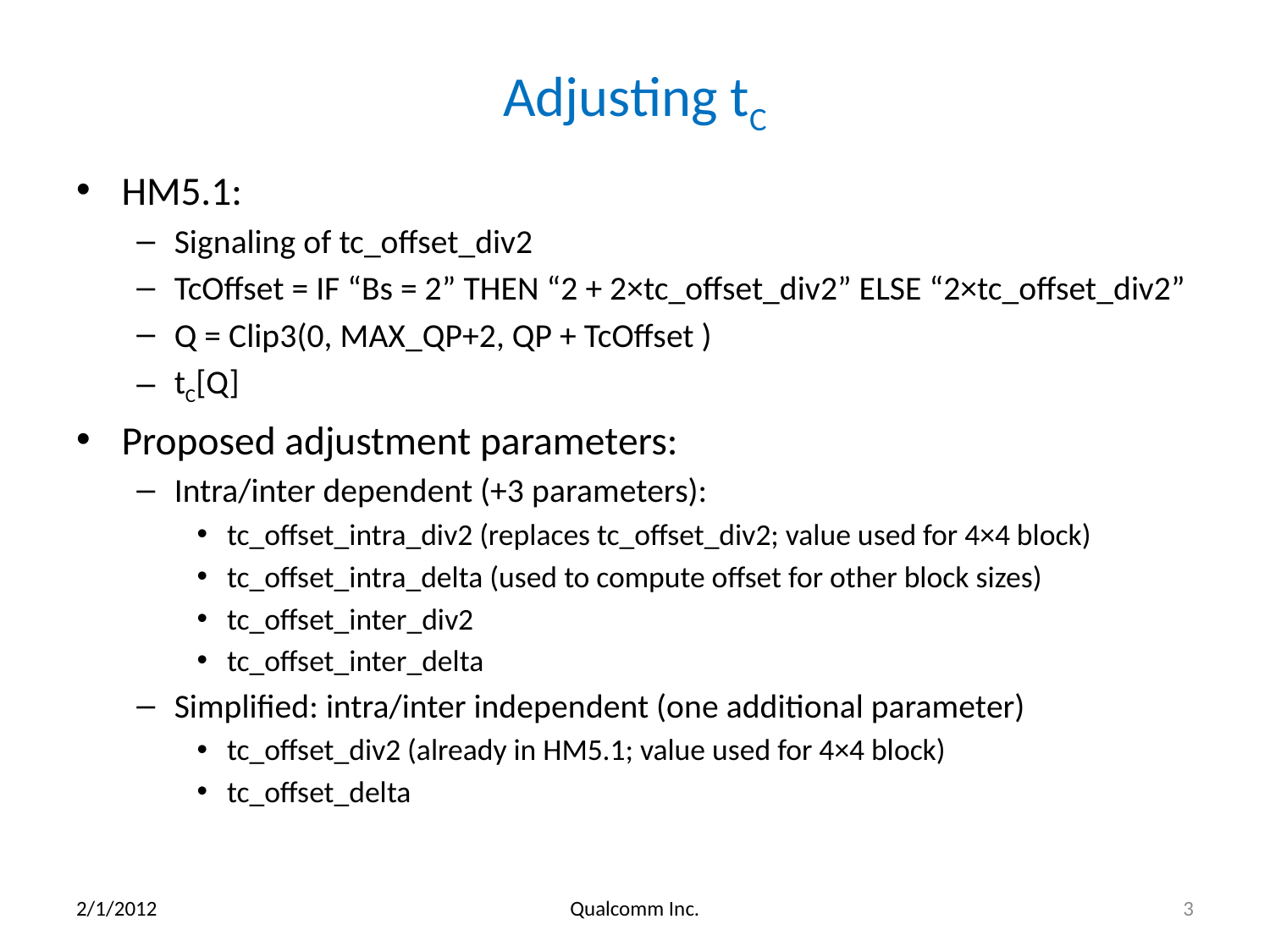

# Adjusting tC
HM5.1:
Signaling of tc_offset_div2
TcOffset = IF “Bs = 2” THEN “2 + 2×tc_offset_div2” ELSE “2×tc_offset_div2”
Q = Clip3(0, MAX_QP+2, QP + TcOffset )
tC[Q]
Proposed adjustment parameters:
Intra/inter dependent (+3 parameters):
tc_offset_intra_div2 (replaces tc_offset_div2; value used for 4×4 block)
tc_offset_intra_delta (used to compute offset for other block sizes)
tc_offset_inter_div2
tc_offset_inter_delta
Simplified: intra/inter independent (one additional parameter)
tc_offset_div2 (already in HM5.1; value used for 4×4 block)
tc_offset_delta
2/1/2012
Qualcomm Inc.
3